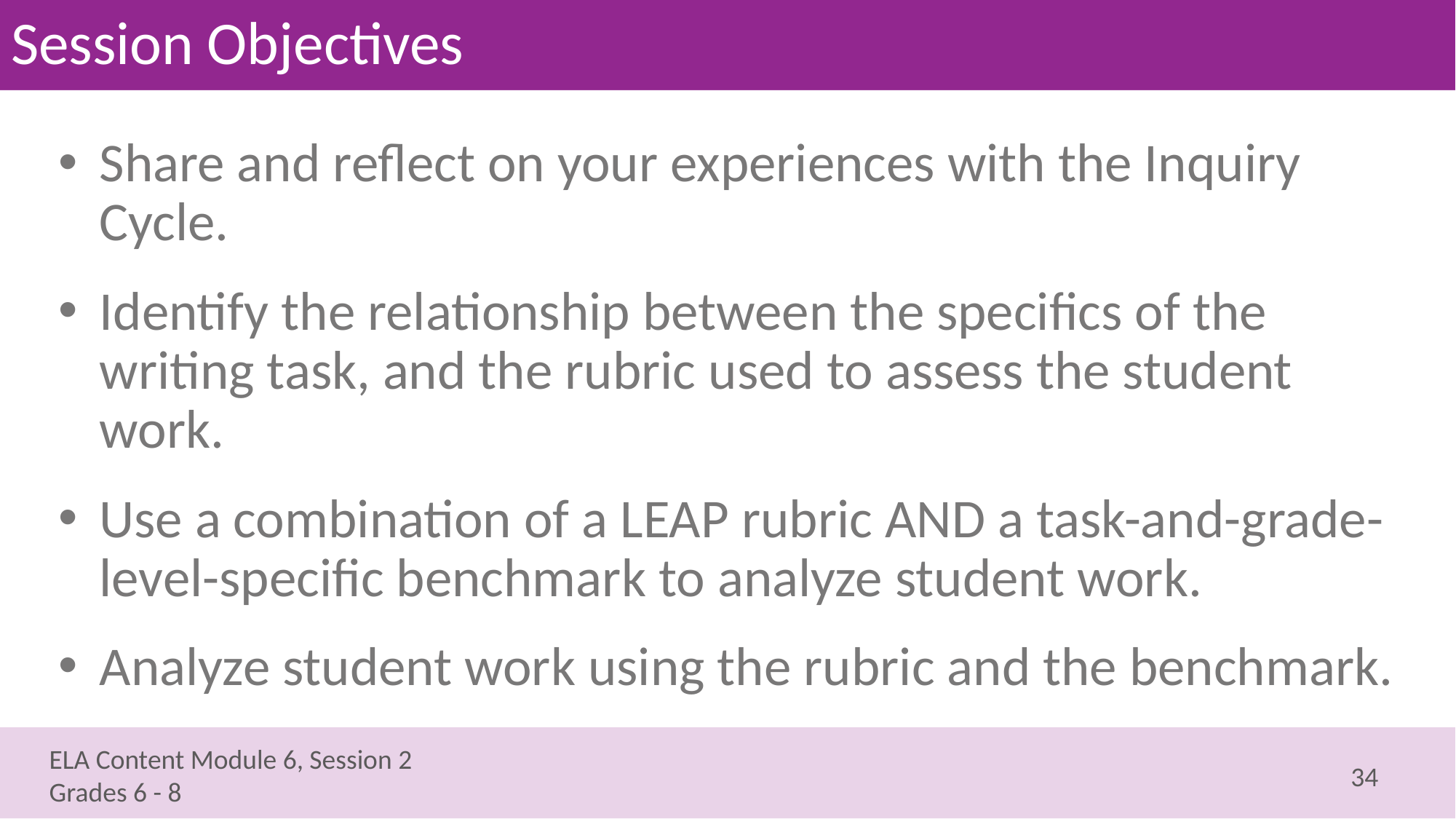

# Session Objectives
Share and reflect on your experiences with the Inquiry Cycle.
Identify the relationship between the specifics of the writing task, and the rubric used to assess the student work.
Use a combination of a LEAP rubric AND a task-and-grade-level-specific benchmark to analyze student work.
Analyze student work using the rubric and the benchmark.
34